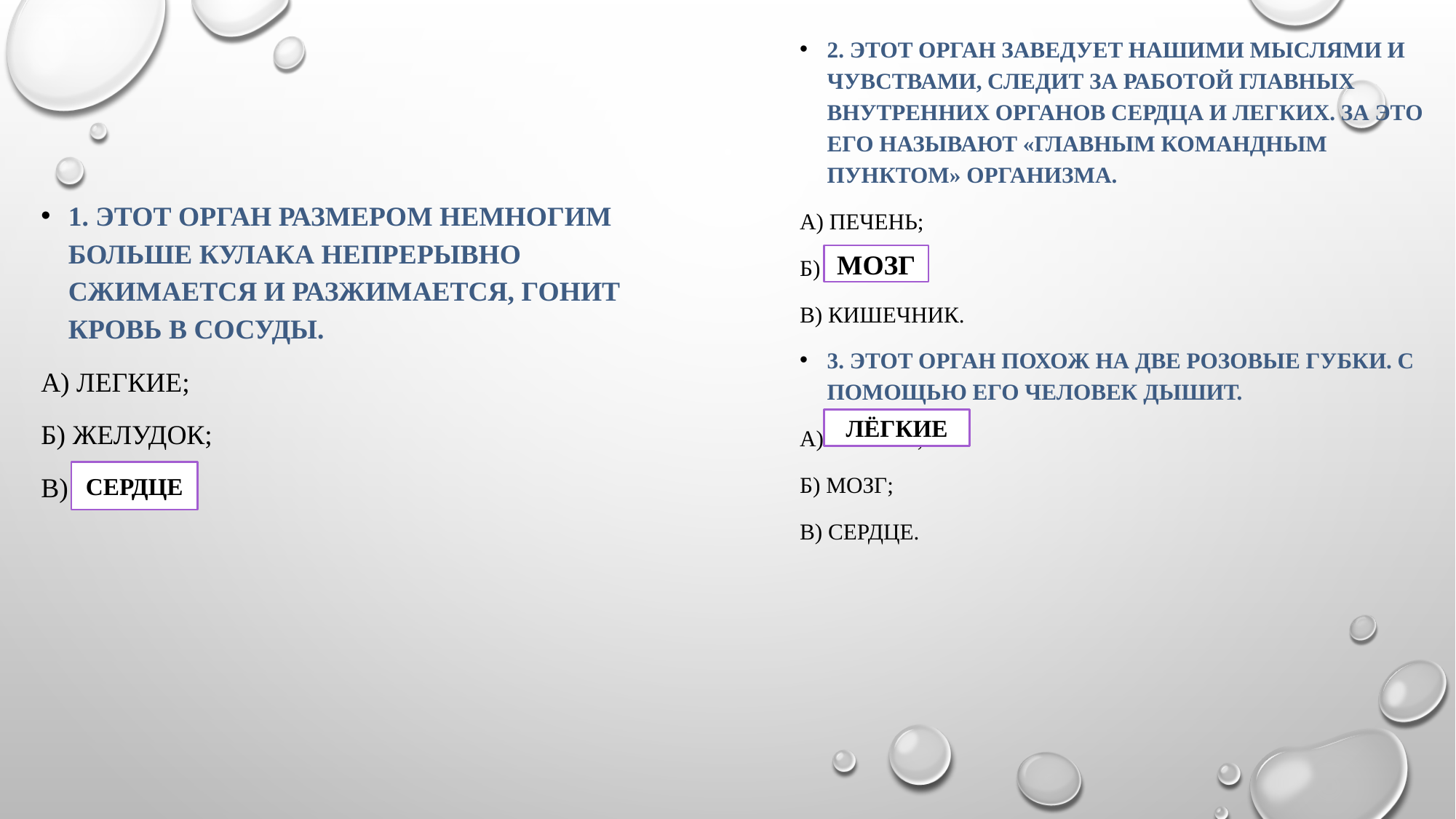

2. Этот орган заведует нашими мыслями и чувствами, следит за работой главных внутренних органов сердца и легких. За это его называют «главным командным пунктом» организма.
а) печень;
б) мозг;
в) кишечник.
3. Этот орган похож На две розовые губки. С помощью его человек дышит.
а) легкие;
б) мозг;
в) сердце.

1. Этот орган размером немногим больше кулака непрерывно сжимается и разжимается, гонит кровь в сосуды.
а) легкие;
б) желудок;
в) сердце.

МОЗГ
ЛЁГКИЕ
СЕРДЦЕ